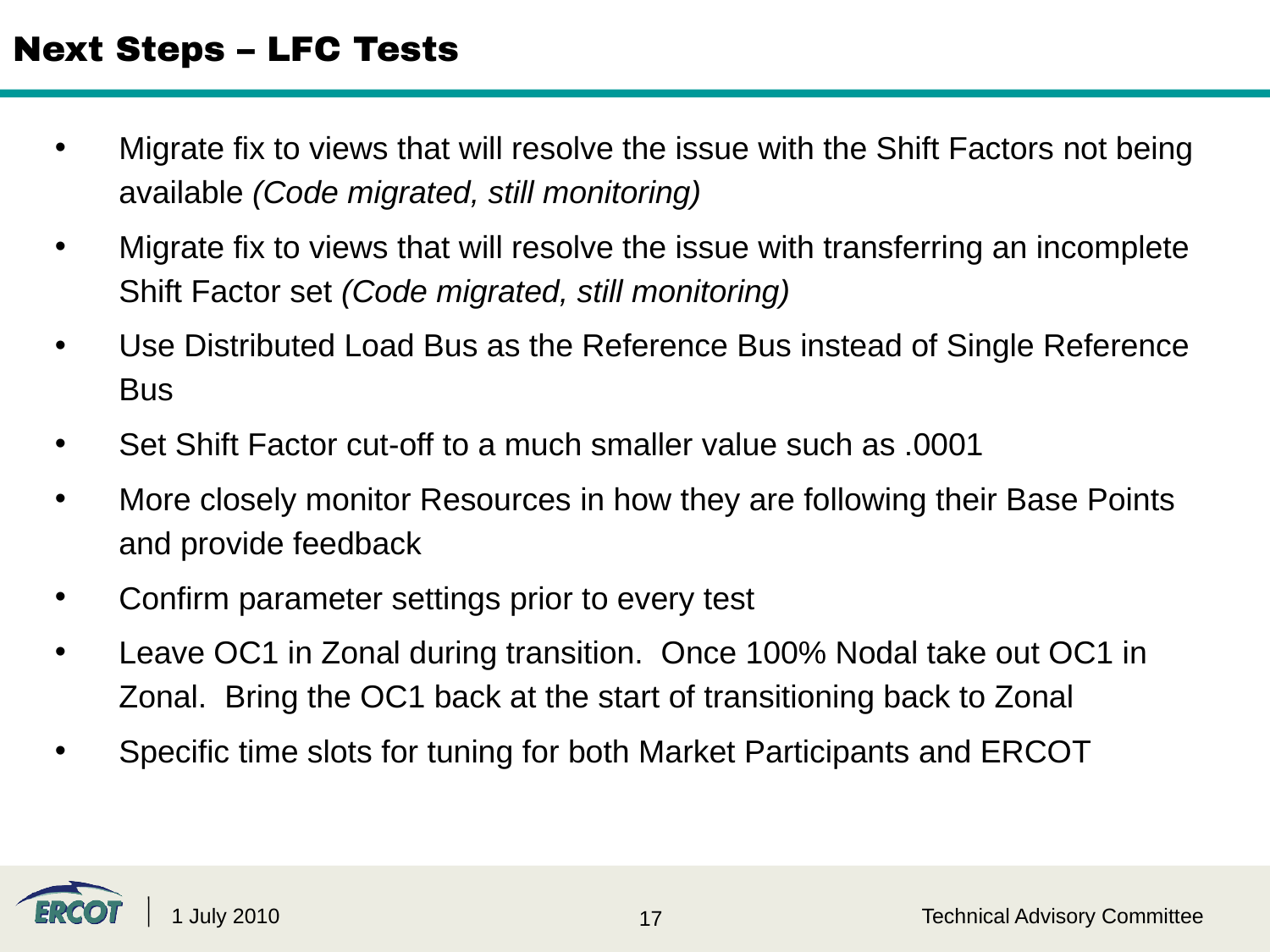

Next Steps – LFC Tests
Migrate fix to views that will resolve the issue with the Shift Factors not being available (Code migrated, still monitoring)
Migrate fix to views that will resolve the issue with transferring an incomplete Shift Factor set (Code migrated, still monitoring)
Use Distributed Load Bus as the Reference Bus instead of Single Reference Bus
Set Shift Factor cut-off to a much smaller value such as .0001
More closely monitor Resources in how they are following their Base Points and provide feedback
Confirm parameter settings prior to every test
Leave OC1 in Zonal during transition.  Once 100% Nodal take out OC1 in Zonal.  Bring the OC1 back at the start of transitioning back to Zonal
Specific time slots for tuning for both Market Participants and ERCOT

1 July 2010
Technical Advisory Committee